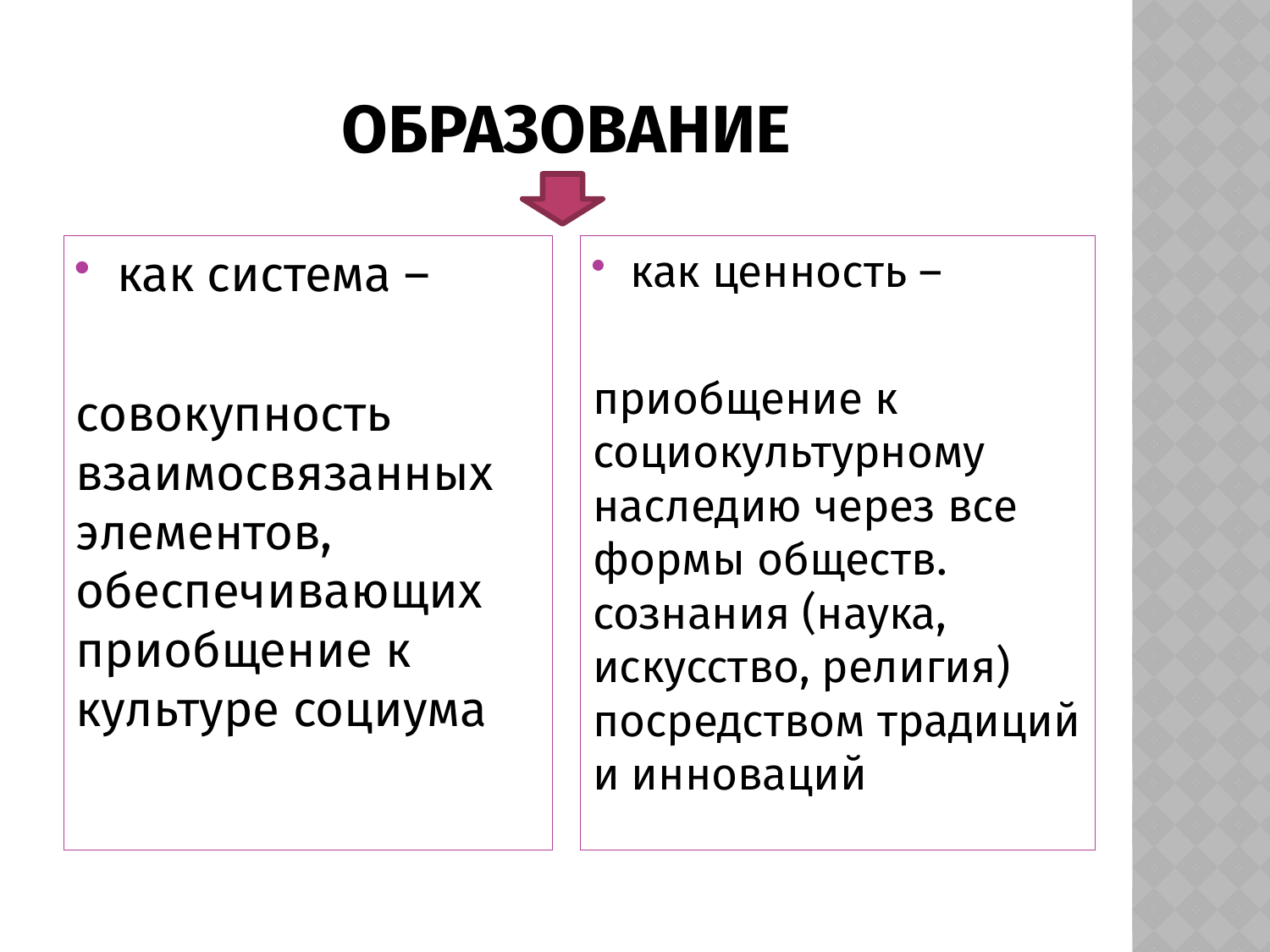

# образование

как система –

совокупность взаимосвязанных элементов, обеспечивающих приобщение к культуре социума
как ценность –

приобщение к социокультурному наследию через все формы обществ. сознания (наука, искусство, религия) посредством традиций и инноваций